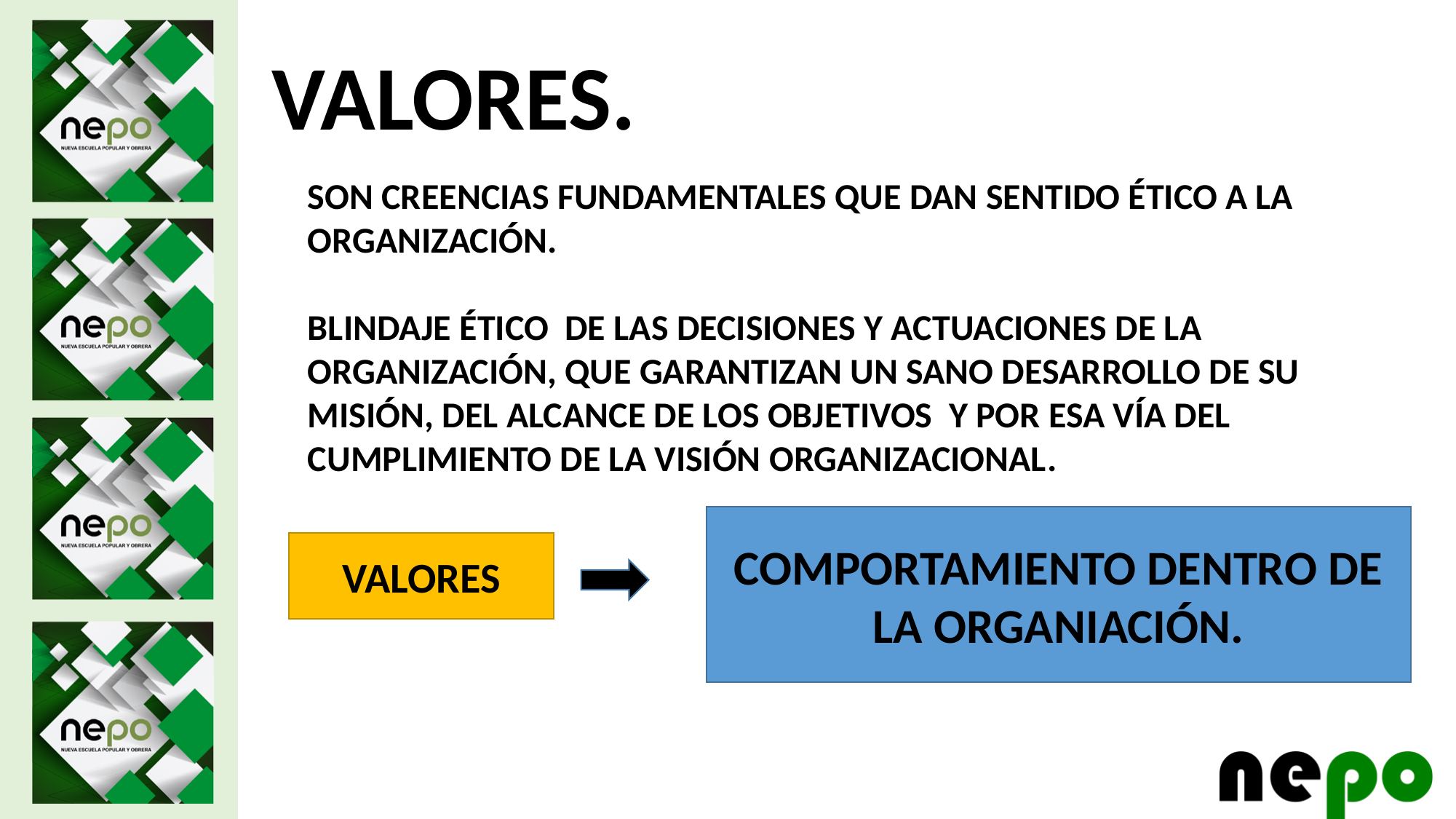

VALORES.
SON CREENCIAS FUNDAMENTALES QUE DAN SENTIDO ÉTICO A LA ORGANIZACIÓN.

BLINDAJE ÉTICO  DE LAS DECISIONES Y ACTUACIONES DE LA ORGANIZACIÓN, QUE GARANTIZAN UN SANO DESARROLLO DE SU MISIÓN, DEL ALCANCE DE LOS OBJETIVOS  Y POR ESA VÍA DEL CUMPLIMIENTO DE LA VISIÓN ORGANIZACIONAL.

COMPORTAMIENTO DENTRO DE LA ORGANIACIÓN.
VALORES